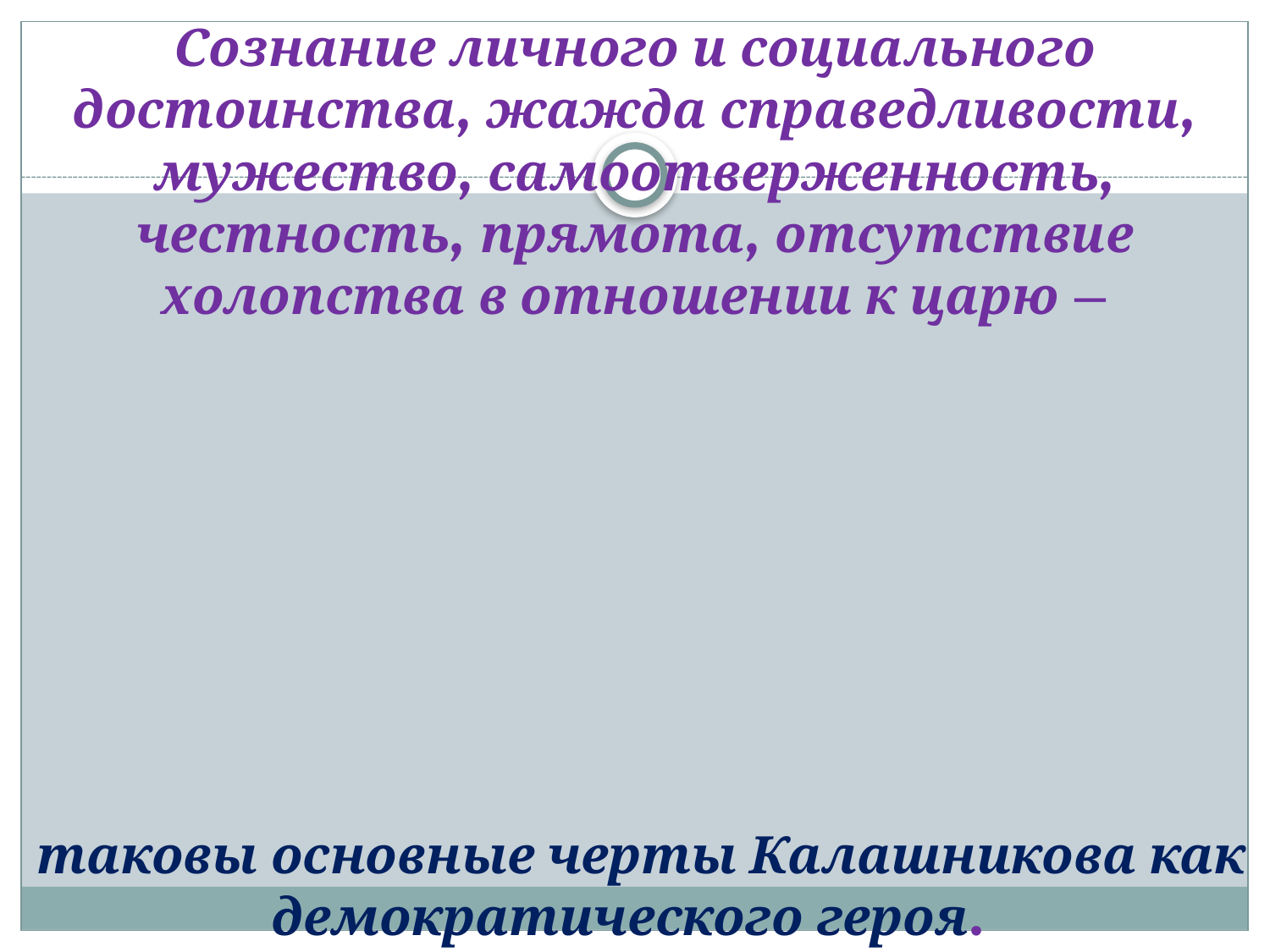

# Сознание личного и социального достоинства, жажда справедливости, мужество, самоотверженность, честность, прямота, отсутствие холопства в отношении к царю – таковы основные черты Калашникова как демократического героя.